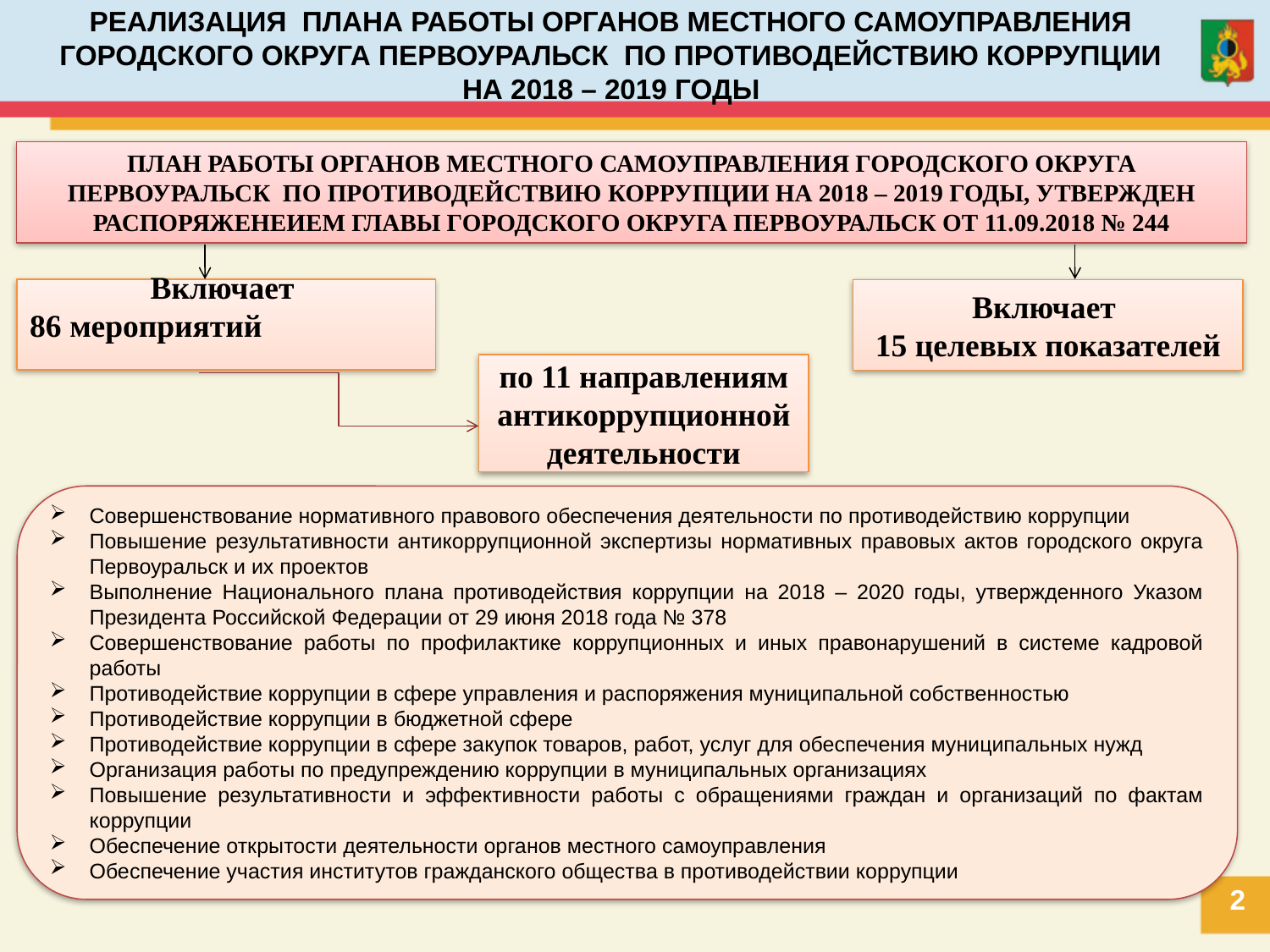

Реализация  ПланА РАБОТЫ ОРГАНОВ МЕСТНОГО САМОУПРАВЛЕНИЯ ГОРОДСКОГО ОКРУГА ПЕРВОУРАЛЬСК  ПО ПРОТИВОДЕЙСТВИЮ КОРРУПЦИИ НА 2018 – 2019 ГОДЫ

План РАБОТЫ ОРГАНОВ МЕСТНОГО САМОУПРАВЛЕНИЯ ГОРОДСКОГО ОКРУГА ПЕРВОУРАЛЬСК  ПО ПРОТИВОДЕЙСТВИЮ КОРРУПЦИИ НА 2018 – 2019 ГОДЫ, УТВЕРЖДЕН РАСПОРЯЖЕНЕИЕМ ГЛАВЫ ГОРОДСКОГО ОКРУГА ПЕРВОУРАЛЬСК ОТ 11.09.2018 № 244
Включает
86 мероприятий
Включает
15 целевых показателей

по 11 направлениям антикоррупционной деятельности
Совершенствование нормативного правового обеспечения деятельности по противодействию коррупции
Повышение результативности антикоррупционной экспертизы нормативных правовых актов городского округа Первоуральск и их проектов
Выполнение Национального плана противодействия коррупции на 2018 – 2020 годы, утвержденного Указом Президента Российской Федерации от 29 июня 2018 года № 378
Совершенствование работы по профилактике коррупционных и иных правонарушений в системе кадровой работы
Противодействие коррупции в сфере управления и распоряжения муниципальной собственностью
Противодействие коррупции в бюджетной сфере
Противодействие коррупции в сфере закупок товаров, работ, услуг для обеспечения муниципальных нужд
Организация работы по предупреждению коррупции в муниципальных организациях
Повышение результативности и эффективности работы с обращениями граждан и организаций по фактам коррупции
Обеспечение открытости деятельности органов местного самоуправления
Обеспечение участия институтов гражданского общества в противодействии коррупции
2